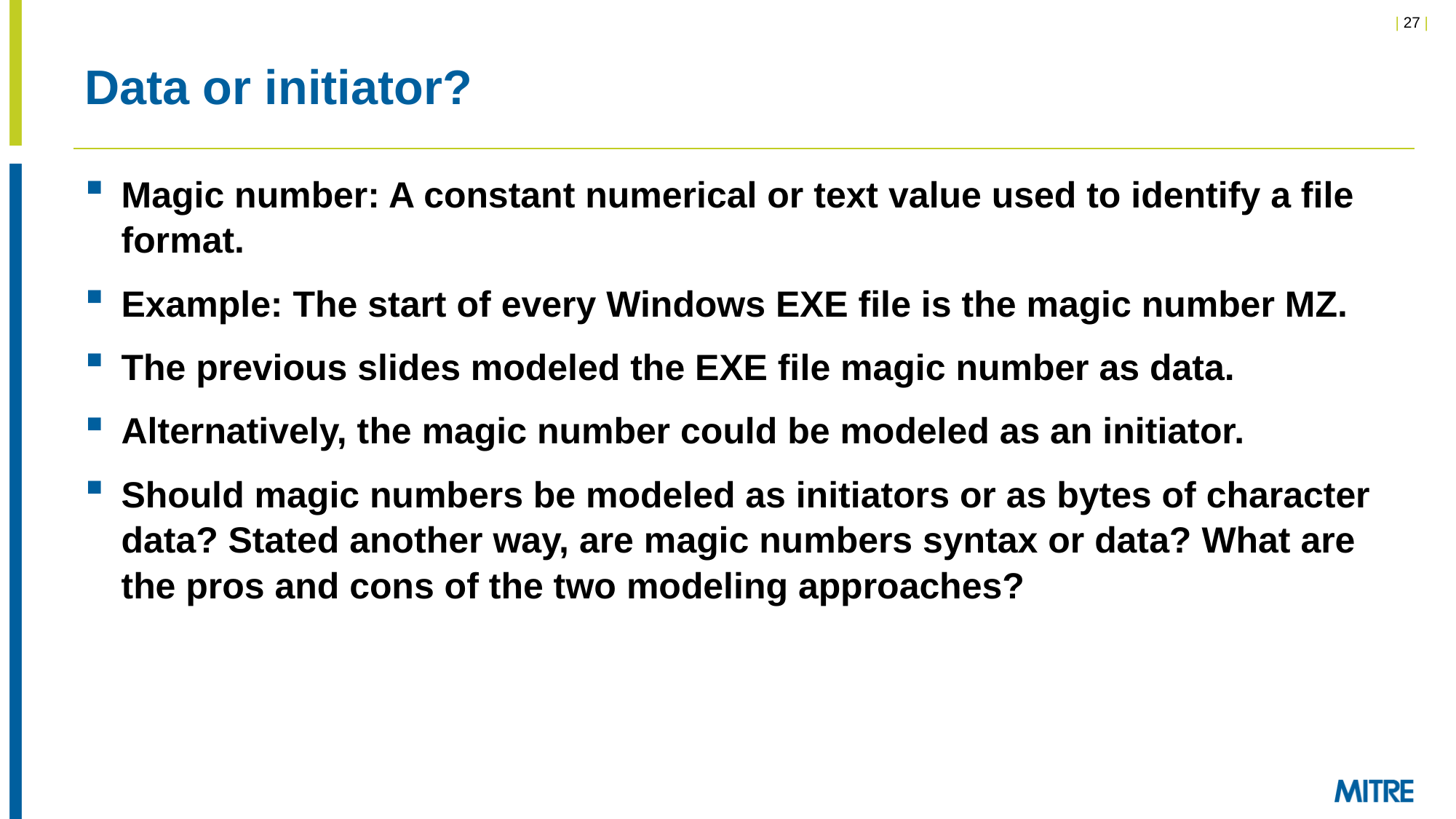

# Data or initiator?
Magic number: A constant numerical or text value used to identify a file format.
Example: The start of every Windows EXE file is the magic number MZ.
The previous slides modeled the EXE file magic number as data.
Alternatively, the magic number could be modeled as an initiator.
Should magic numbers be modeled as initiators or as bytes of character data? Stated another way, are magic numbers syntax or data? What are the pros and cons of the two modeling approaches?